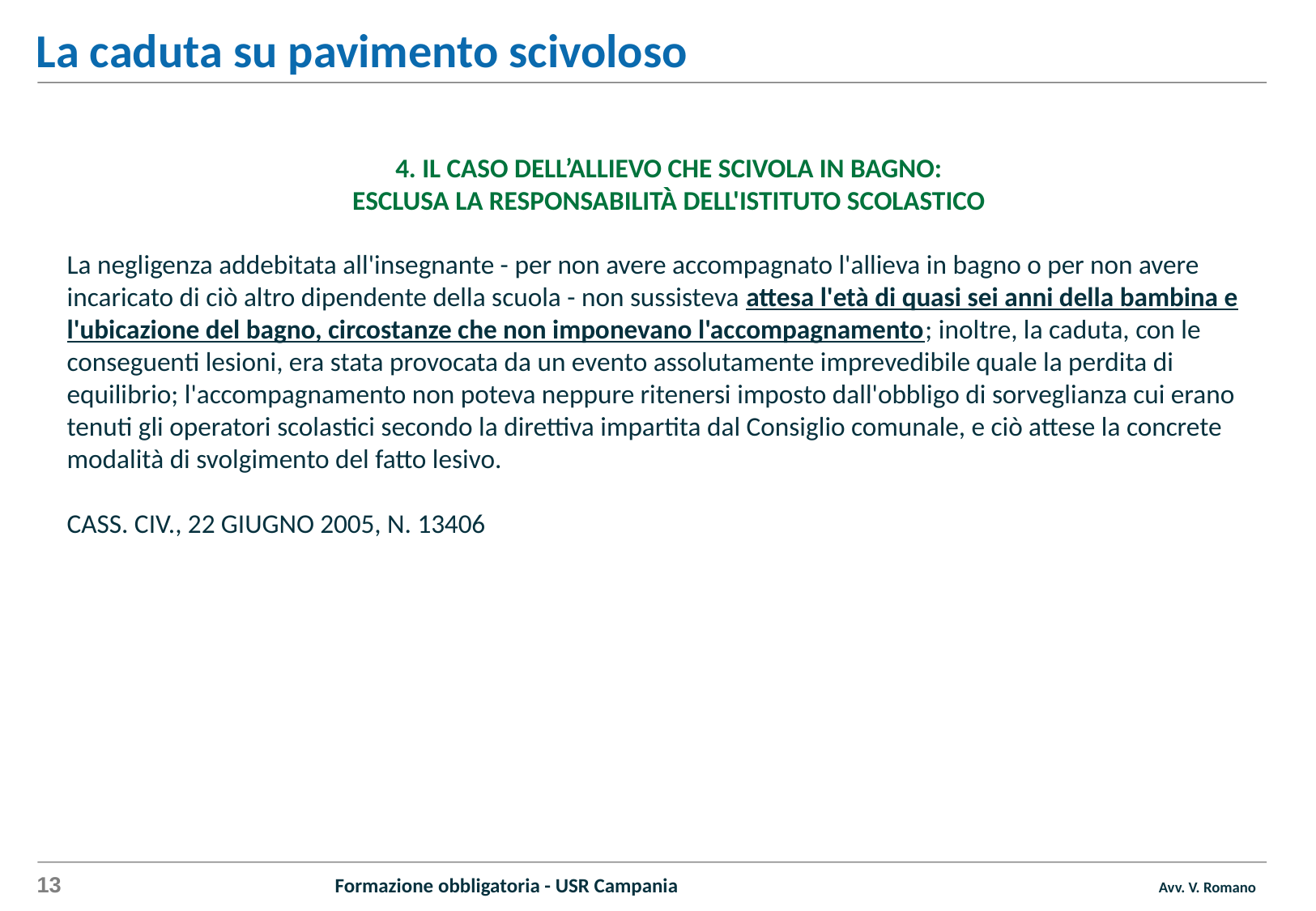

La caduta su pavimento scivoloso
4. IL CASO DELL’ALLIEVO CHE SCIVOLA IN BAGNO:
ESCLUSA LA RESPONSABILITÀ DELL'ISTITUTO SCOLASTICO

La negligenza addebitata all'insegnante - per non avere accompagnato l'allieva in bagno o per non avere incaricato di ciò altro dipendente della scuola - non sussisteva attesa l'età di quasi sei anni della bambina e l'ubicazione del bagno, circostanze che non imponevano l'accompagnamento; inoltre, la caduta, con le conseguenti lesioni, era stata provocata da un evento assolutamente imprevedibile quale la perdita di equilibrio; l'accompagnamento non poteva neppure ritenersi imposto dall'obbligo di sorveglianza cui erano tenuti gli operatori scolastici secondo la direttiva impartita dal Consiglio comunale, e ciò attese la concrete modalità di svolgimento del fatto lesivo.

CASS. CIV., 22 GIUGNO 2005, N. 13406